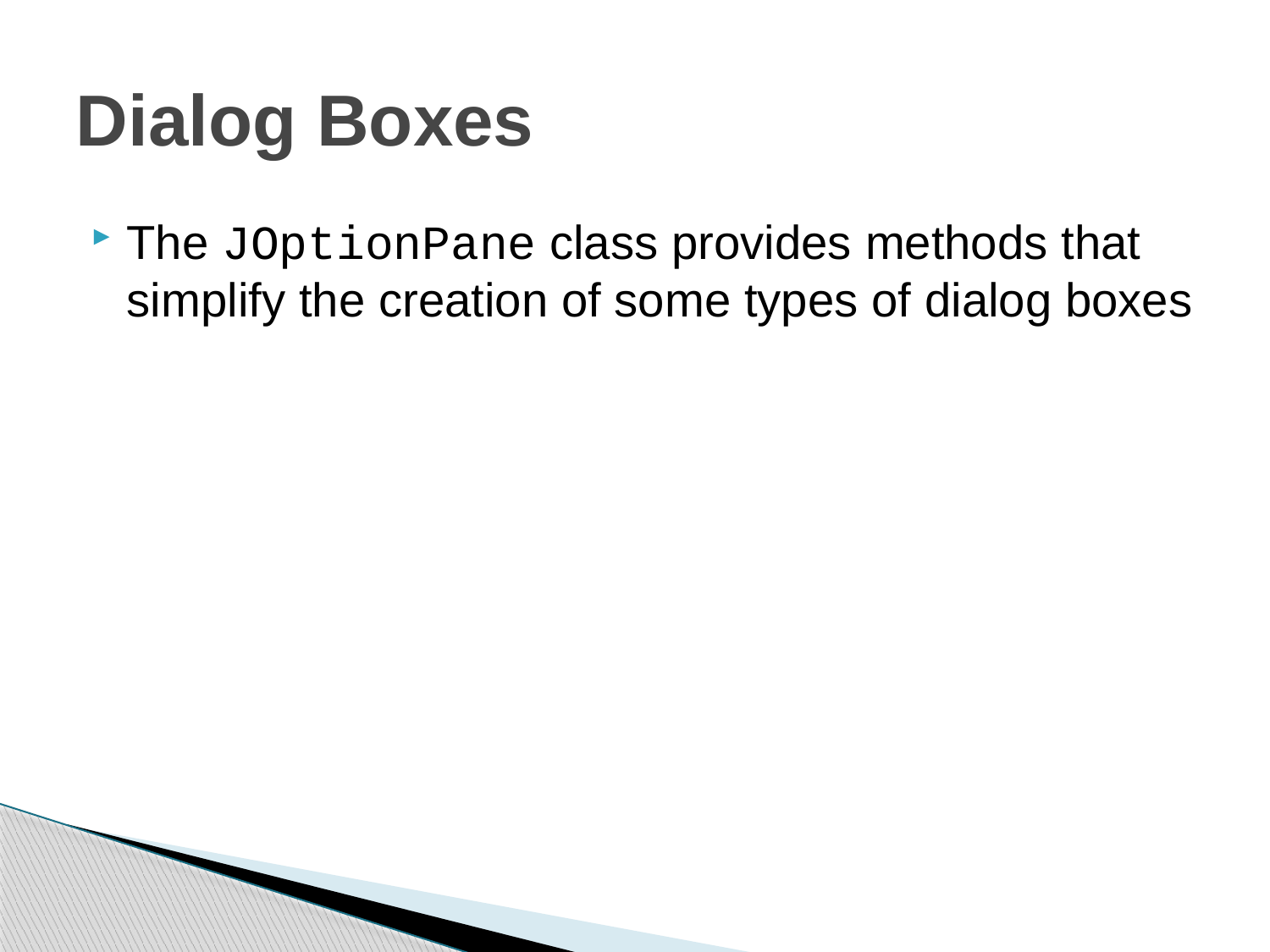

# Dialog Boxes
The JOptionPane class provides methods that simplify the creation of some types of dialog boxes